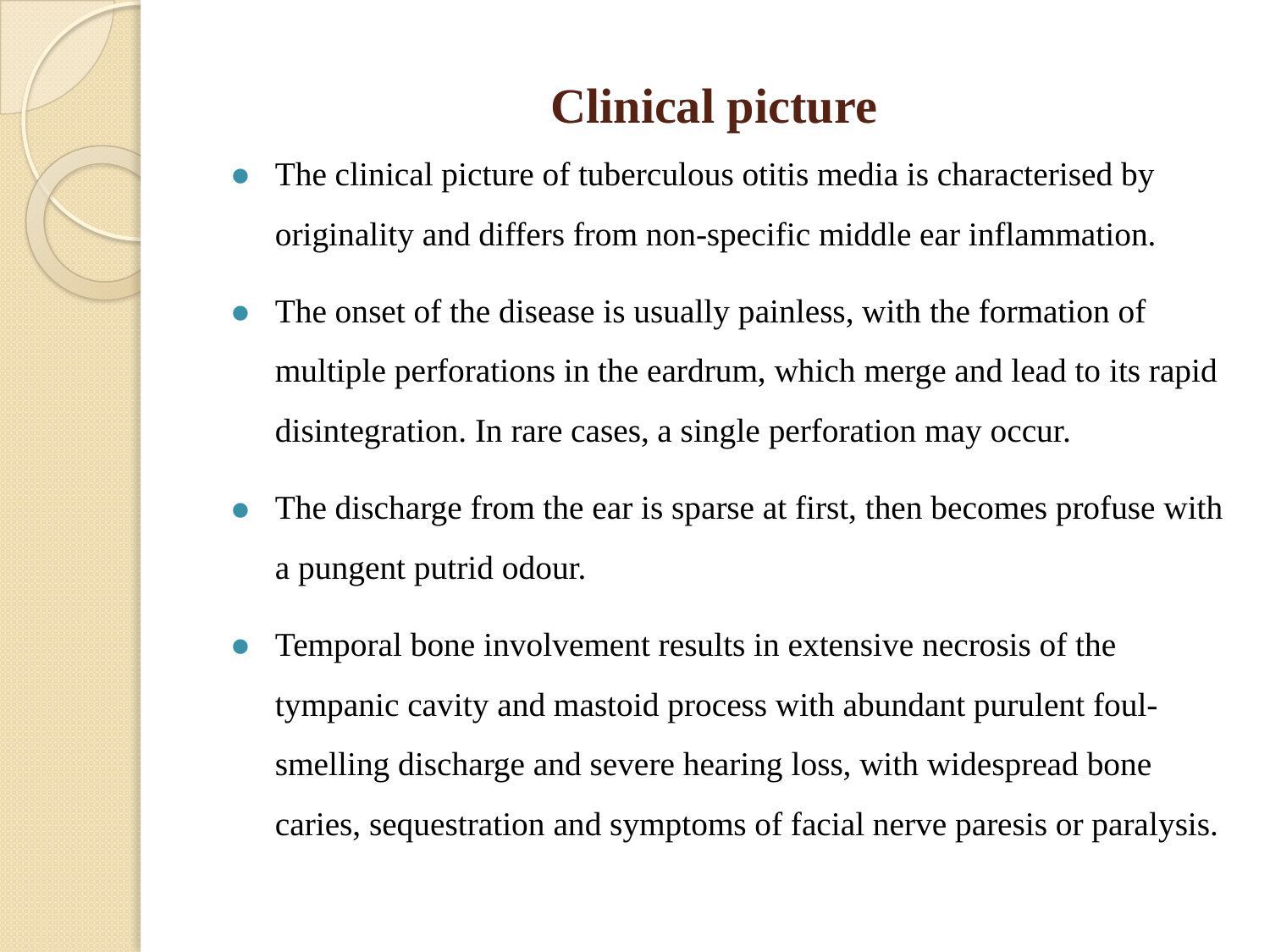

# Clinical picture
The clinical picture of tuberculous otitis media is characterised by originality and differs from non-specific middle ear inflammation.
The onset of the disease is usually painless, with the formation of multiple perforations in the eardrum, which merge and lead to its rapid disintegration. In rare cases, a single perforation may occur.
The discharge from the ear is sparse at first, then becomes profuse with a pungent putrid odour.
Temporal bone involvement results in extensive necrosis of the tympanic cavity and mastoid process with abundant purulent foul-smelling discharge and severe hearing loss, with widespread bone caries, sequestration and symptoms of facial nerve paresis or paralysis.